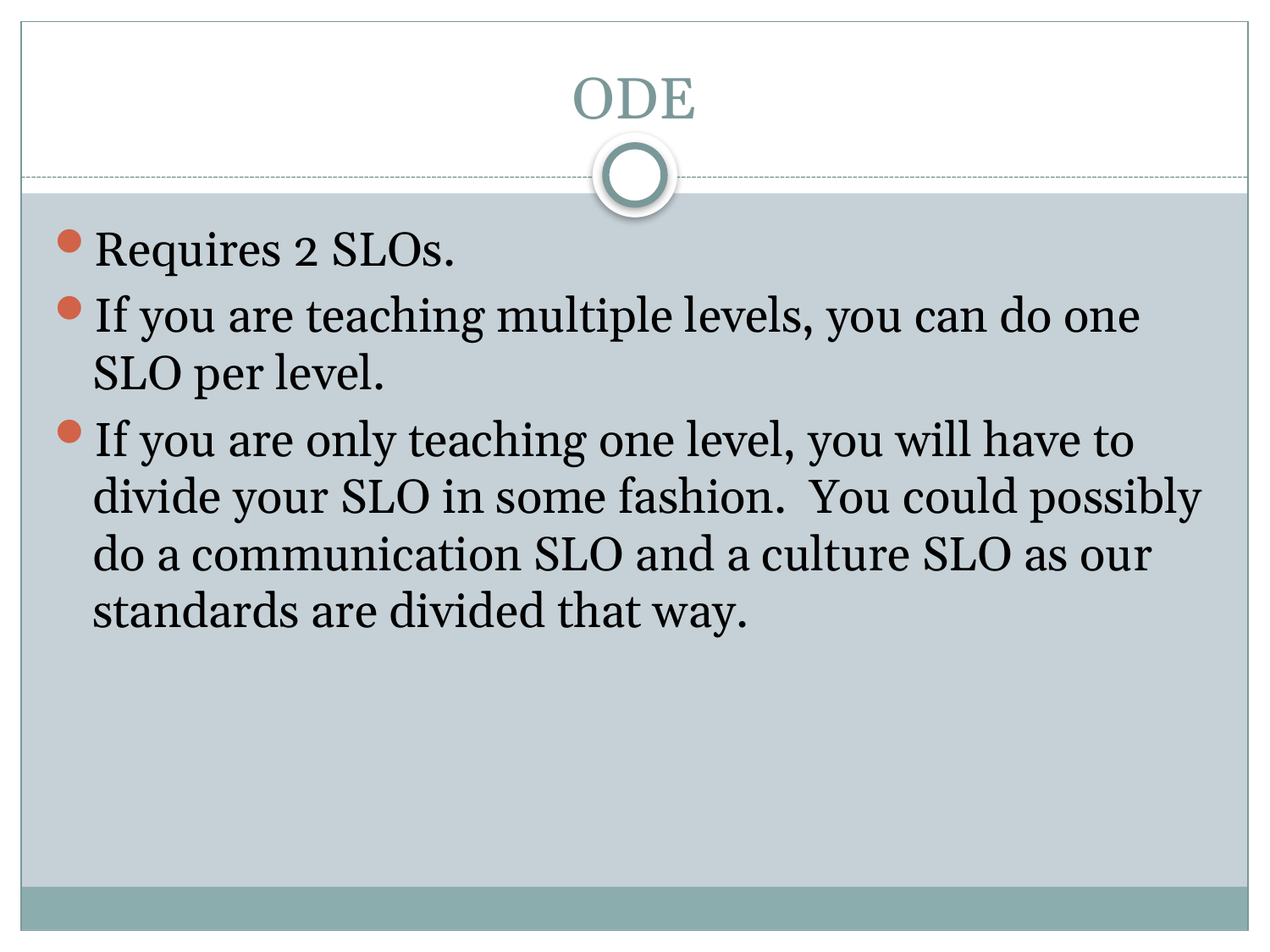

# ODE
Requires 2 SLOs.
If you are teaching multiple levels, you can do one SLO per level.
If you are only teaching one level, you will have to divide your SLO in some fashion.  You could possibly do a communication SLO and a culture SLO as our standards are divided that way.